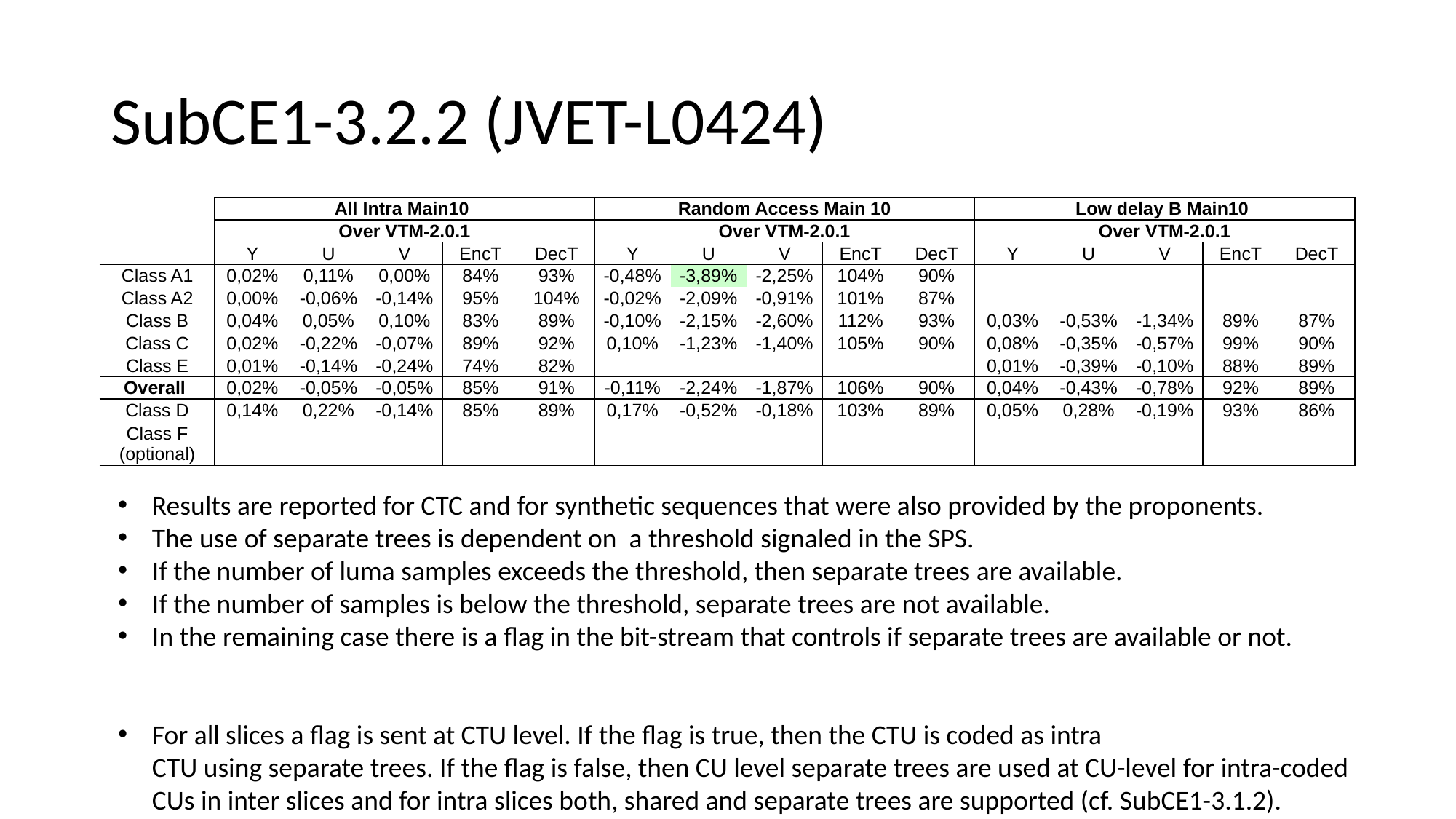

# SubCE1-3.2.2 (JVET-L0424)
|  | All Intra Main10 |  |  |  |  | Random Access Main 10 |  |  |  |  | Low delay B Main10 |  |  |  |  |
| --- | --- | --- | --- | --- | --- | --- | --- | --- | --- | --- | --- | --- | --- | --- | --- |
|  | Over VTM-2.0.1 |  |  |  |  | Over VTM-2.0.1 |  |  |  |  | Over VTM-2.0.1 |  |  |  |  |
|  | Y | U | V | EncT | DecT | Y | U | V | EncT | DecT | Y | U | V | EncT | DecT |
| Class A1 | 0,02% | 0,11% | 0,00% | 84% | 93% | -0,48% | -3,89% | -2,25% | 104% | 90% |  |  |  |  |  |
| Class A2 | 0,00% | -0,06% | -0,14% | 95% | 104% | -0,02% | -2,09% | -0,91% | 101% | 87% |  |  |  |  |  |
| Class B | 0,04% | 0,05% | 0,10% | 83% | 89% | -0,10% | -2,15% | -2,60% | 112% | 93% | 0,03% | -0,53% | -1,34% | 89% | 87% |
| Class C | 0,02% | -0,22% | -0,07% | 89% | 92% | 0,10% | -1,23% | -1,40% | 105% | 90% | 0,08% | -0,35% | -0,57% | 99% | 90% |
| Class E | 0,01% | -0,14% | -0,24% | 74% | 82% |  |  |  |  |  | 0,01% | -0,39% | -0,10% | 88% | 89% |
| Overall | 0,02% | -0,05% | -0,05% | 85% | 91% | -0,11% | -2,24% | -1,87% | 106% | 90% | 0,04% | -0,43% | -0,78% | 92% | 89% |
| Class D | 0,14% | 0,22% | -0,14% | 85% | 89% | 0,17% | -0,52% | -0,18% | 103% | 89% | 0,05% | 0,28% | -0,19% | 93% | 86% |
| Class F (optional) |  |  |  |  |  |  |  |  |  |  |  |  |  |  |  |
Results are reported for CTC and for synthetic sequences that were also provided by the proponents.
The use of separate trees is dependent on  a threshold signaled in the SPS.
If the number of luma samples exceeds the threshold, then separate trees are available.
If the number of samples is below the threshold, separate trees are not available.
In the remaining case there is a flag in the bit-stream that controls if separate trees are available or not.

For all slices a flag is sent at CTU level. If the flag is true, then the CTU is coded as intra
CTU using separate trees. If the flag is false, then CU level separate trees are used at CU-level for intra-coded
CUs in inter slices and for intra slices both, shared and separate trees are supported (cf. SubCE1-3.1.2).